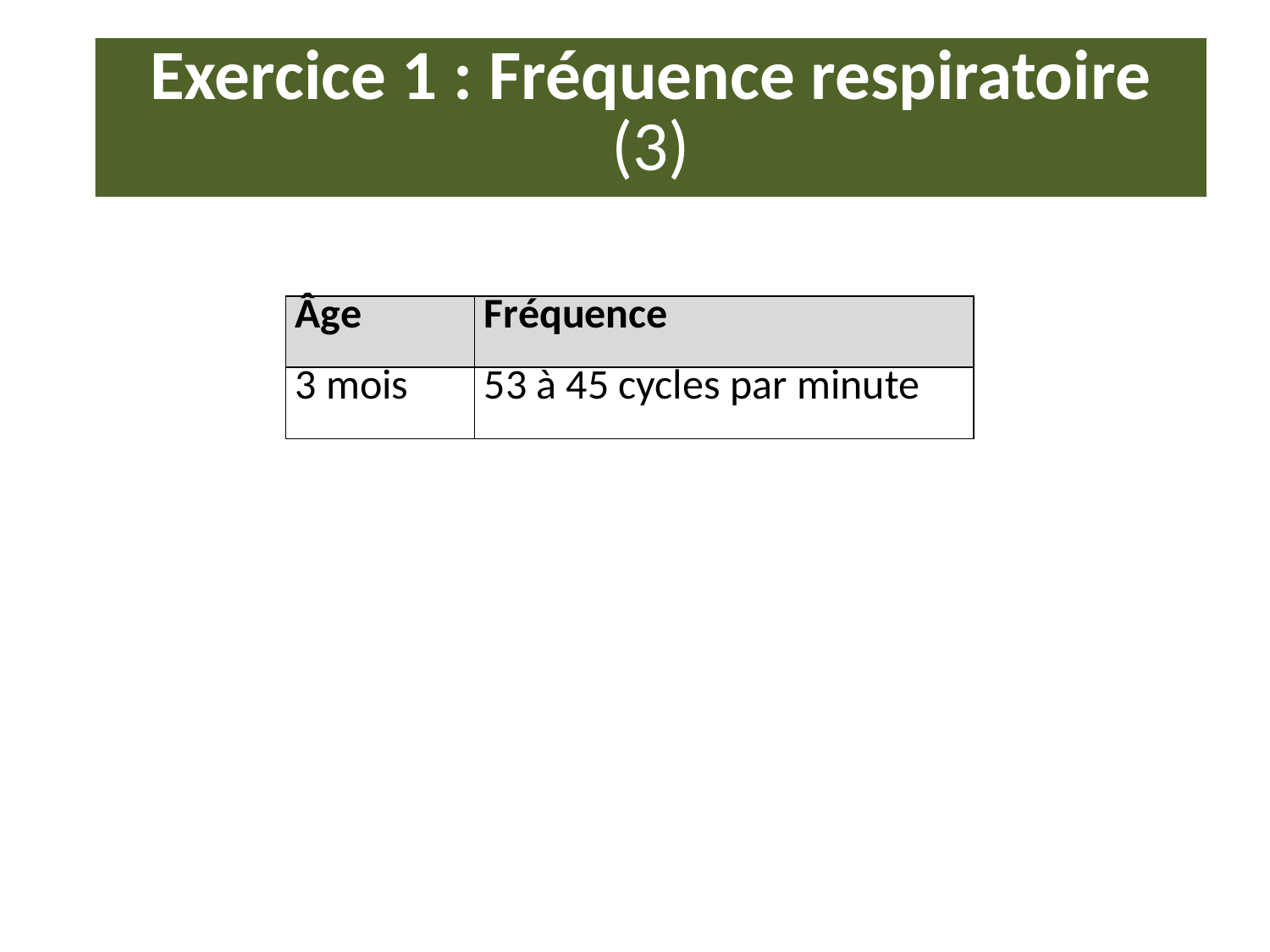

# Exercice 1 : Fréquence respiratoire (3)
| Âge | Fréquence |
| --- | --- |
| 3 mois | 53 à 45 cycles par minute |